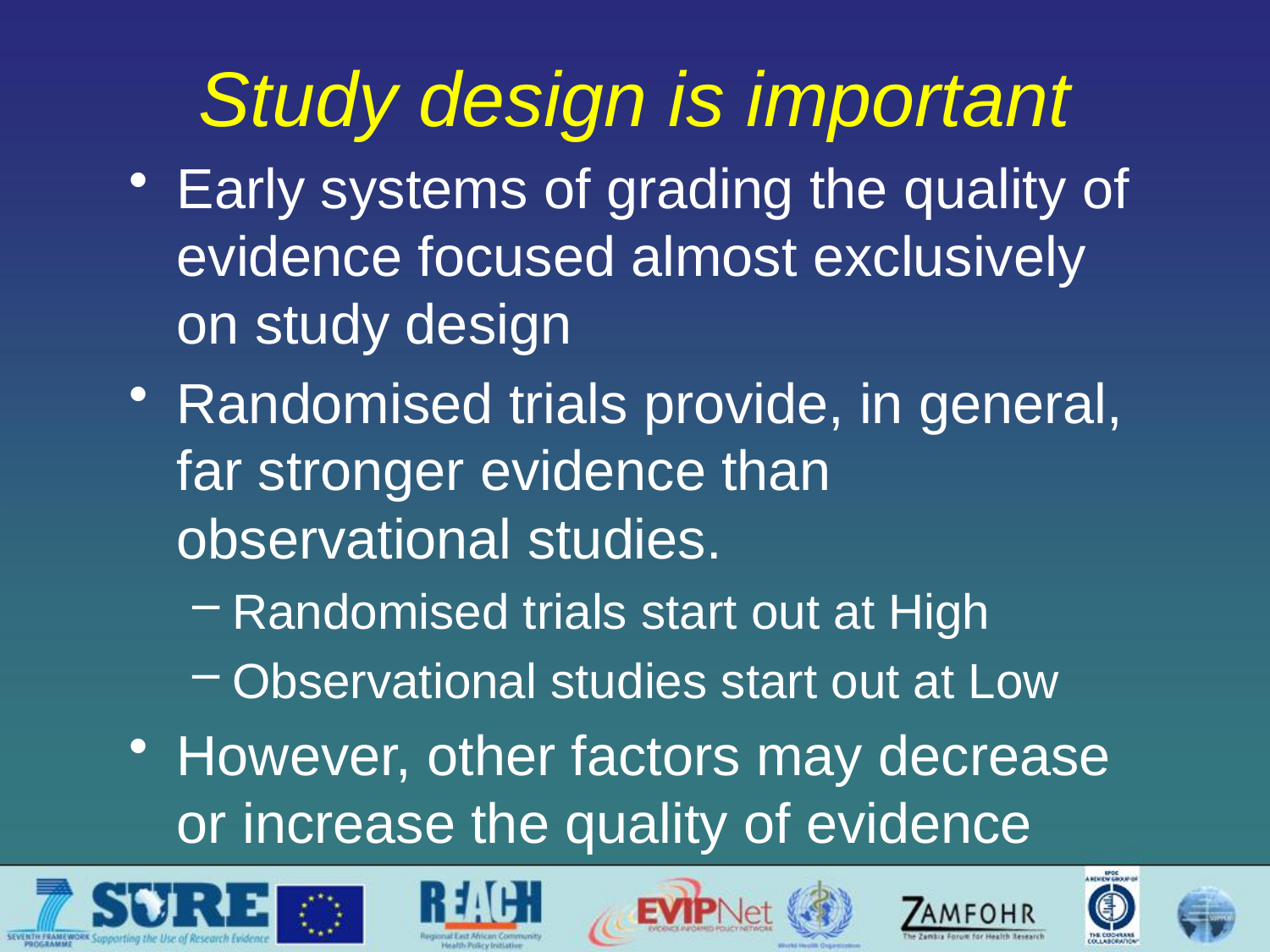

# Study design is important
Early systems of grading the quality of evidence focused almost exclusively on study design
Randomised trials provide, in general, far stronger evidence than observational studies.
Randomised trials start out at High
Observational studies start out at Low
However, other factors may decrease or increase the quality of evidence